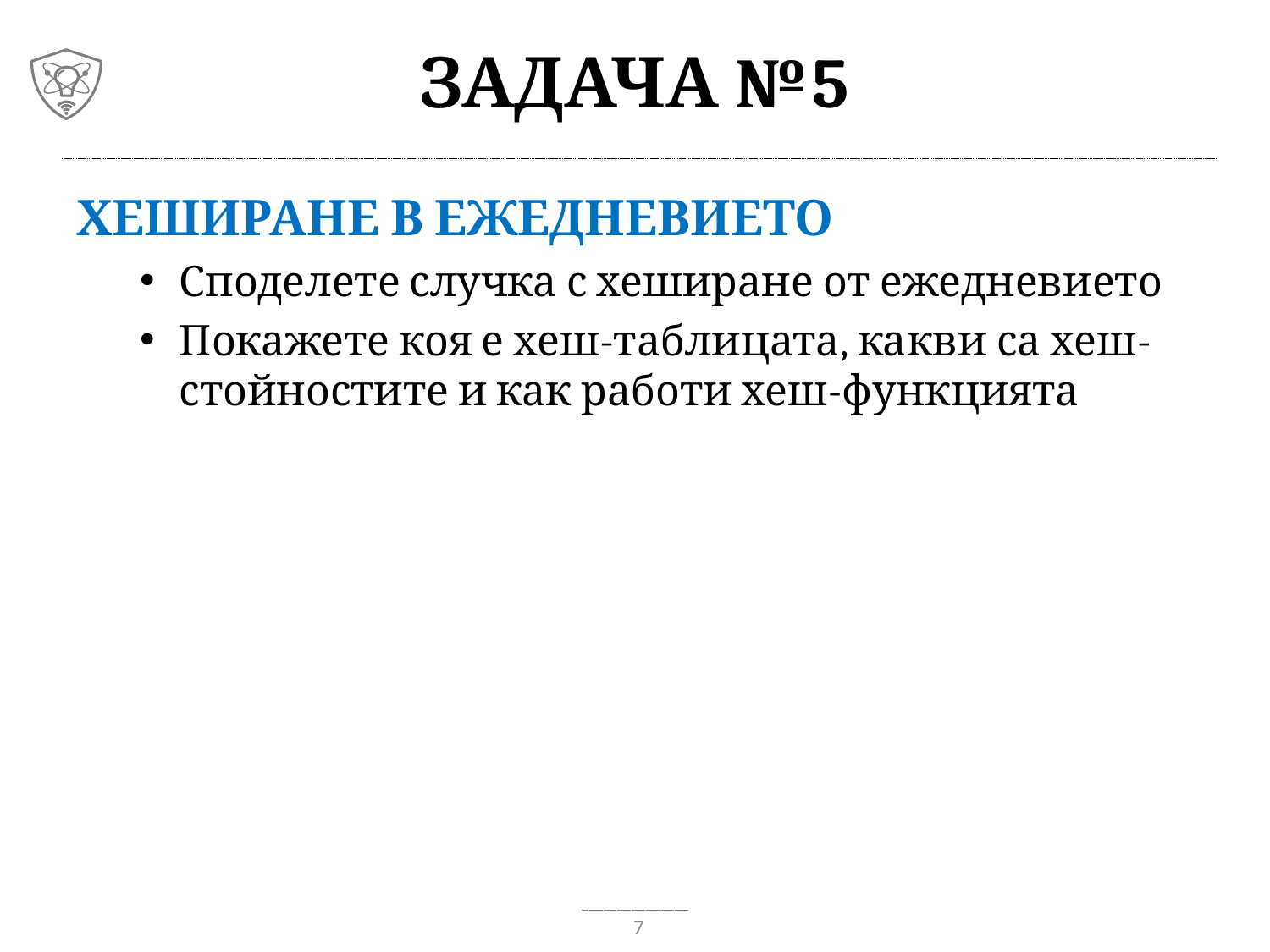

# Задача №5
Хеширане в ежедневието
Споделете случка с хеширане от ежедневието
Покажете коя е хеш-таблицата, какви са хеш-стойностите и как работи хеш-функцията
7